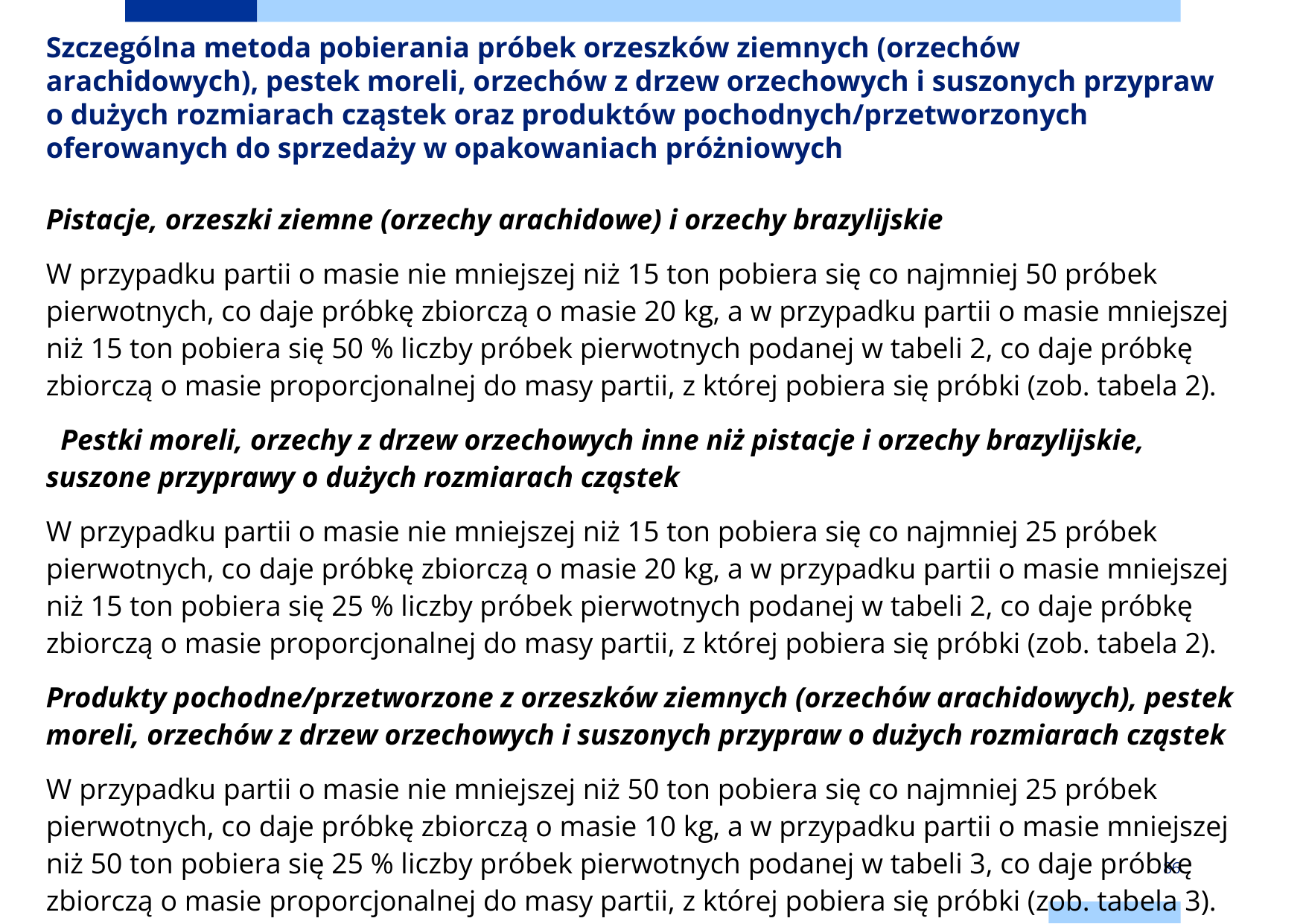

# Szczególna metoda pobierania próbek orzeszków ziemnych (orzechów arachidowych), pestek moreli, orzechów z drzew orzechowych i suszonych przypraw o dużych rozmiarach cząstek oraz produktów pochodnych/przetworzonych oferowanych do sprzedaży w opakowaniach próżniowych
Pistacje, orzeszki ziemne (orzechy arachidowe) i orzechy brazylijskie
W przypadku partii o masie nie mniejszej niż 15 ton pobiera się co najmniej 50 próbek pierwotnych, co daje próbkę zbiorczą o masie 20 kg, a w przypadku partii o masie mniejszej niż 15 ton pobiera się 50 % liczby próbek pierwotnych podanej w tabeli 2, co daje próbkę zbiorczą o masie proporcjonalnej do masy partii, z której pobiera się próbki (zob. tabela 2).
  Pestki moreli, orzechy z drzew orzechowych inne niż pistacje i orzechy brazylijskie, suszone przyprawy o dużych rozmiarach cząstek
W przypadku partii o masie nie mniejszej niż 15 ton pobiera się co najmniej 25 próbek pierwotnych, co daje próbkę zbiorczą o masie 20 kg, a w przypadku partii o masie mniejszej niż 15 ton pobiera się 25 % liczby próbek pierwotnych podanej w tabeli 2, co daje próbkę zbiorczą o masie proporcjonalnej do masy partii, z której pobiera się próbki (zob. tabela 2).
Produkty pochodne/przetworzone z orzeszków ziemnych (orzechów arachidowych), pestek moreli, orzechów z drzew orzechowych i suszonych przypraw o dużych rozmiarach cząstek
W przypadku partii o masie nie mniejszej niż 50 ton pobiera się co najmniej 25 próbek pierwotnych, co daje próbkę zbiorczą o masie 10 kg, a w przypadku partii o masie mniejszej niż 50 ton pobiera się 25 % liczby próbek pierwotnych podanej w tabeli 3, co daje próbkę zbiorczą o masie proporcjonalnej do masy partii, z której pobiera się próbki (zob. tabela 3).

86